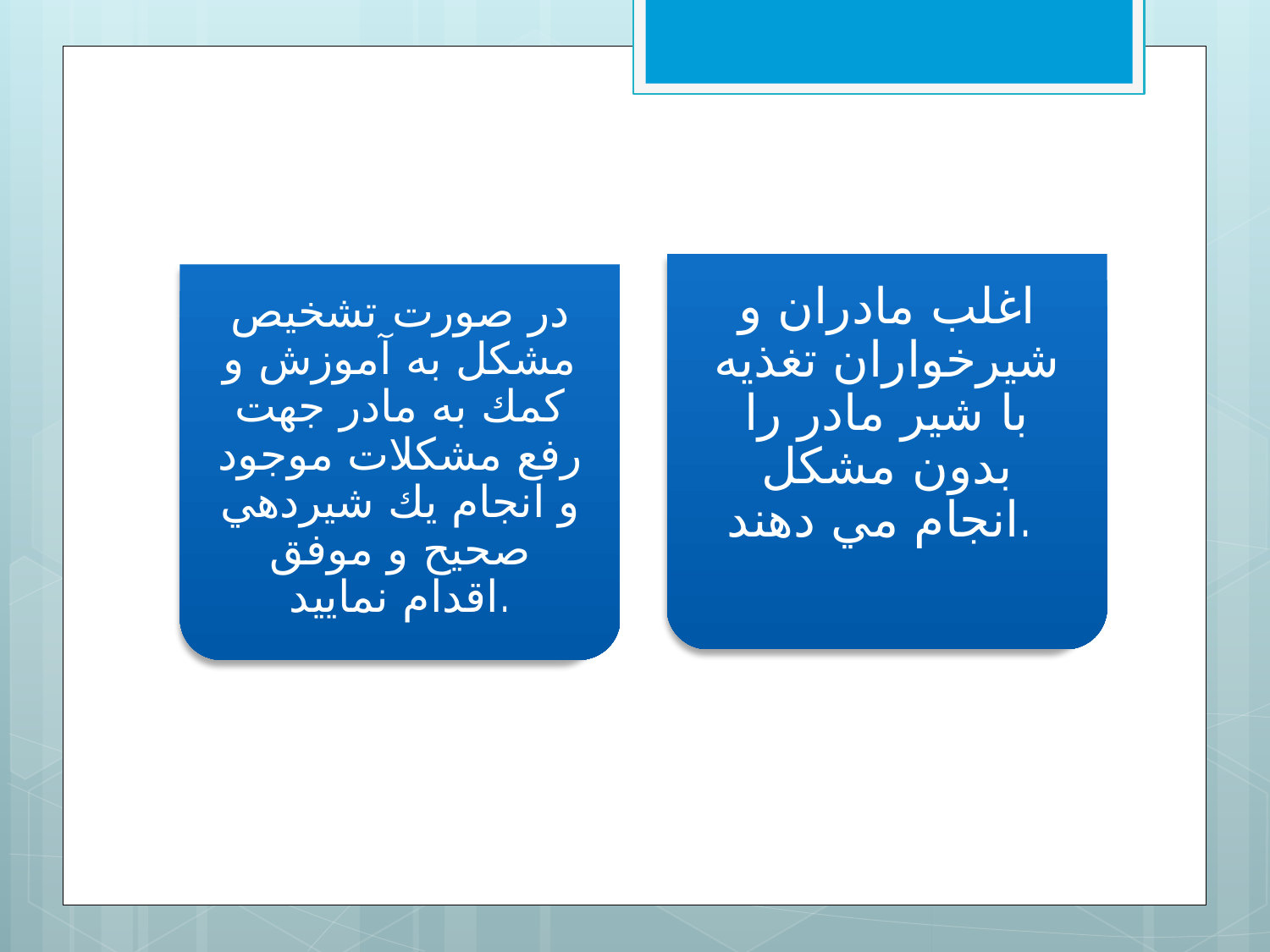

اغلب مادران و شيرخواران تغذيه با شير مادر را بدون مشكل انجام مي دهند.
در صورت تشخيص مشكل به آموزش و كمك به مادر جهت رفع مشكلات موجود و انجام يك شيردهي صحيح و موفق اقدام نماييد.